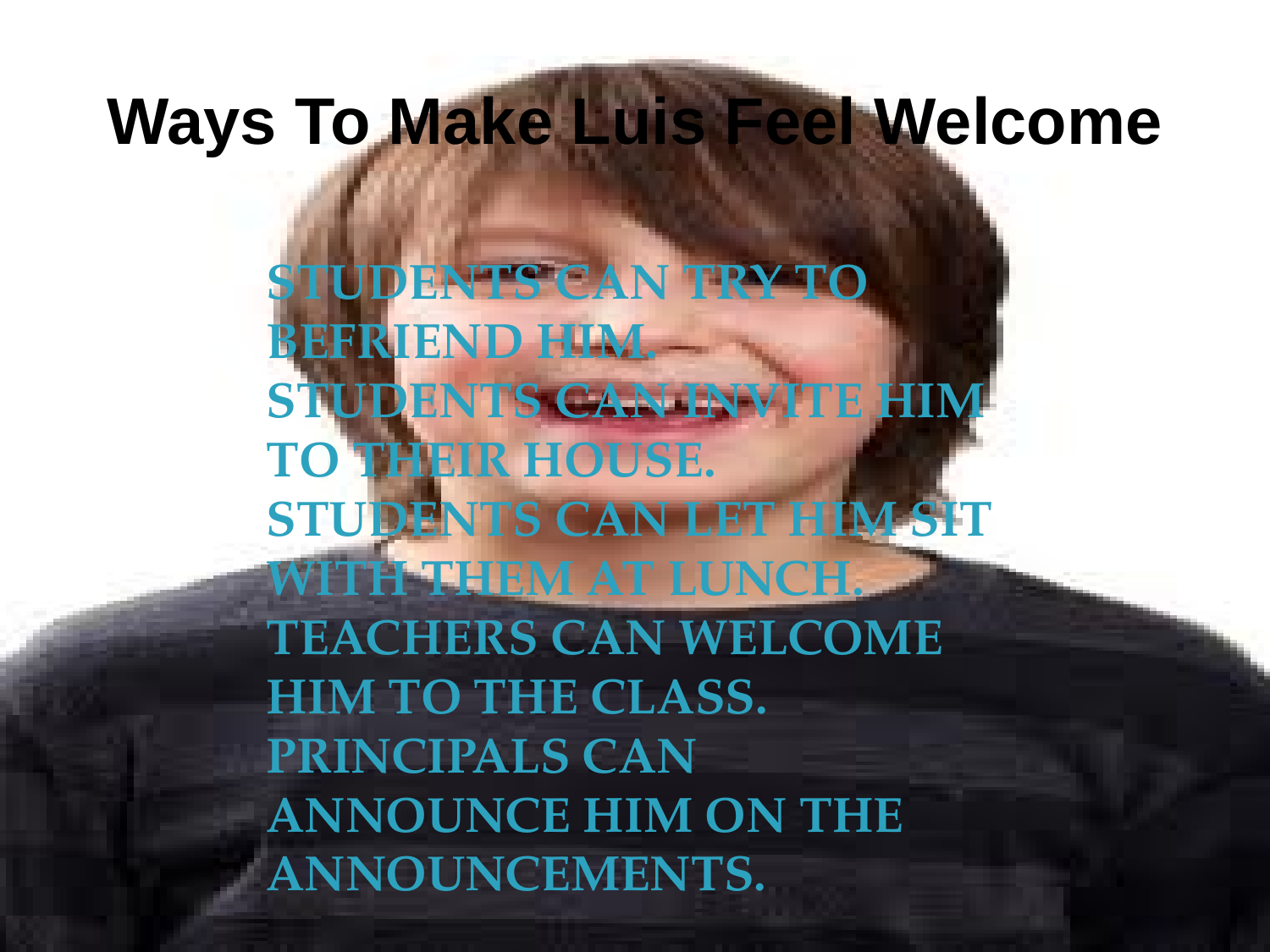

# Ways To Make Luis Feel Welcome
Students can try to befriend him.
Students can invite him to their house.
Students can let him sit with them at lunch.
Teachers can welcome him to the class.
Principals can announce him on the announcements.